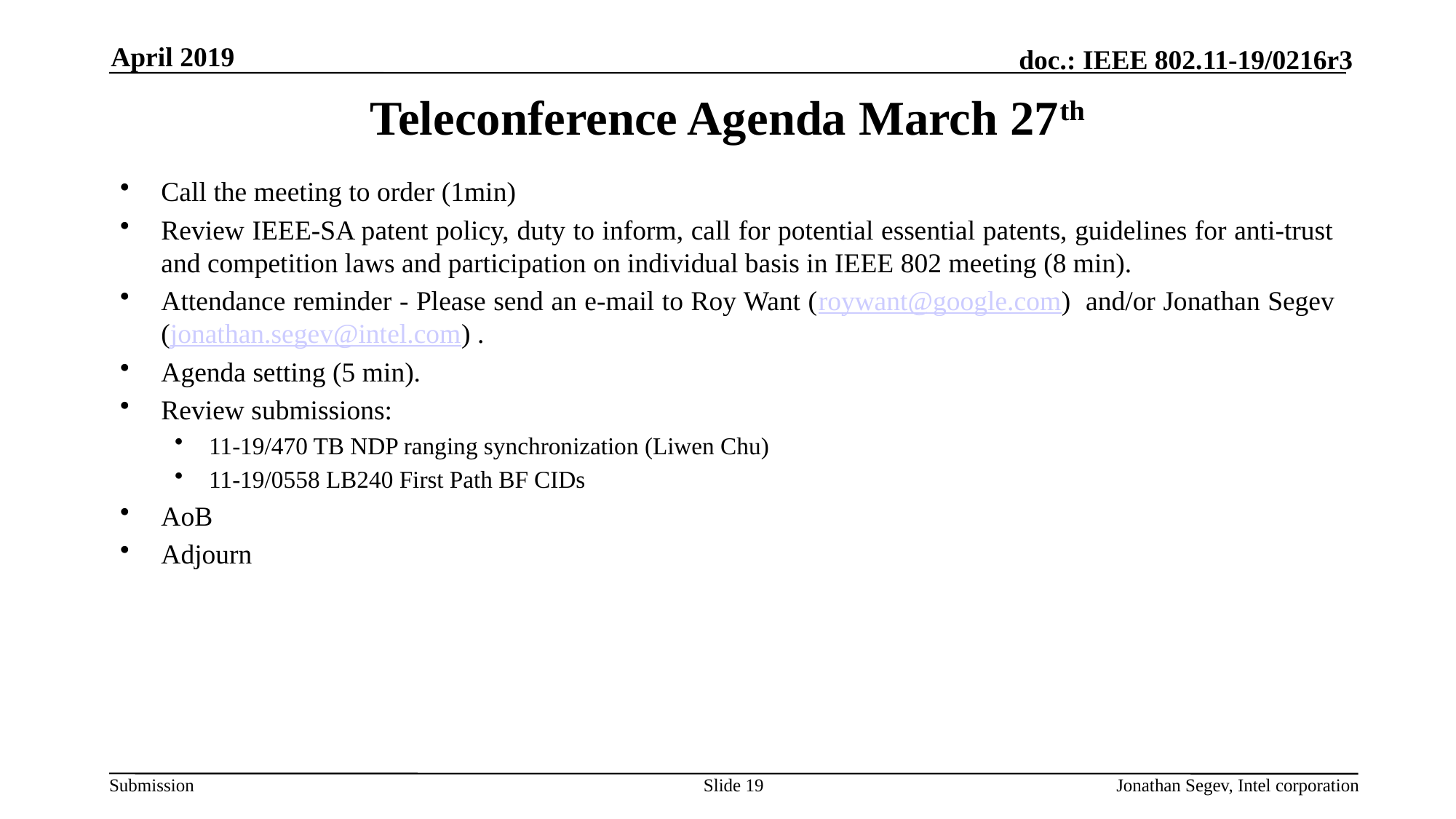

April 2019
# Teleconference Agenda March 27th
Call the meeting to order (1min)
Review IEEE-SA patent policy, duty to inform, call for potential essential patents, guidelines for anti-trust and competition laws and participation on individual basis in IEEE 802 meeting (8 min).
Attendance reminder - Please send an e-mail to Roy Want (roywant@google.com)  and/or Jonathan Segev (jonathan.segev@intel.com) .
Agenda setting (5 min).
Review submissions:
11-19/470 TB NDP ranging synchronization (Liwen Chu)
11-19/0558 LB240 First Path BF CIDs
AoB
Adjourn

Slide 19
Jonathan Segev, Intel corporation